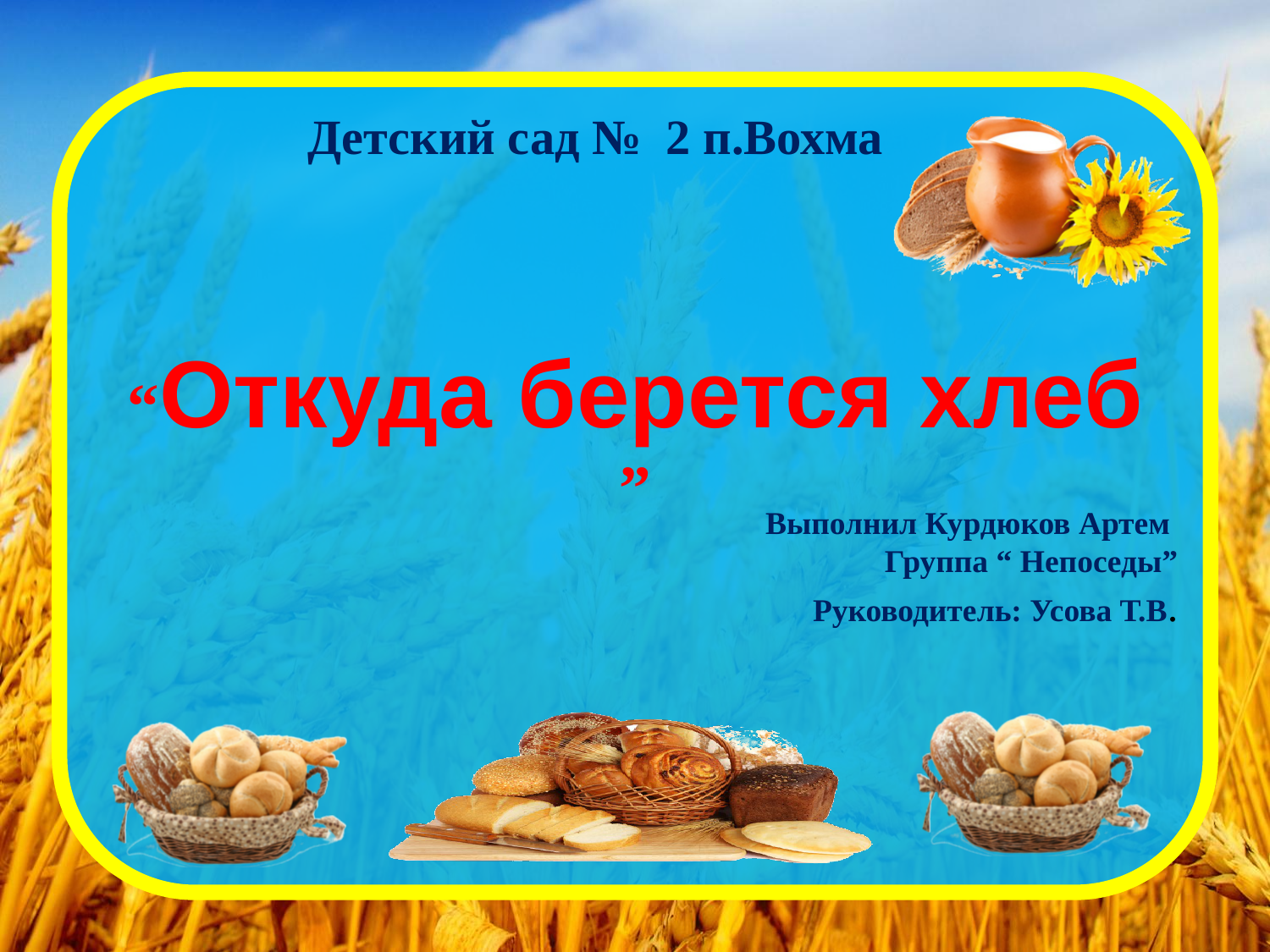

Детский сад №  2 п.Вохма

Выполнил Курдюков Артем
Группа “ Непоседы”
Руководитель: Усова Т.В.
“Откуда берется хлеб ”